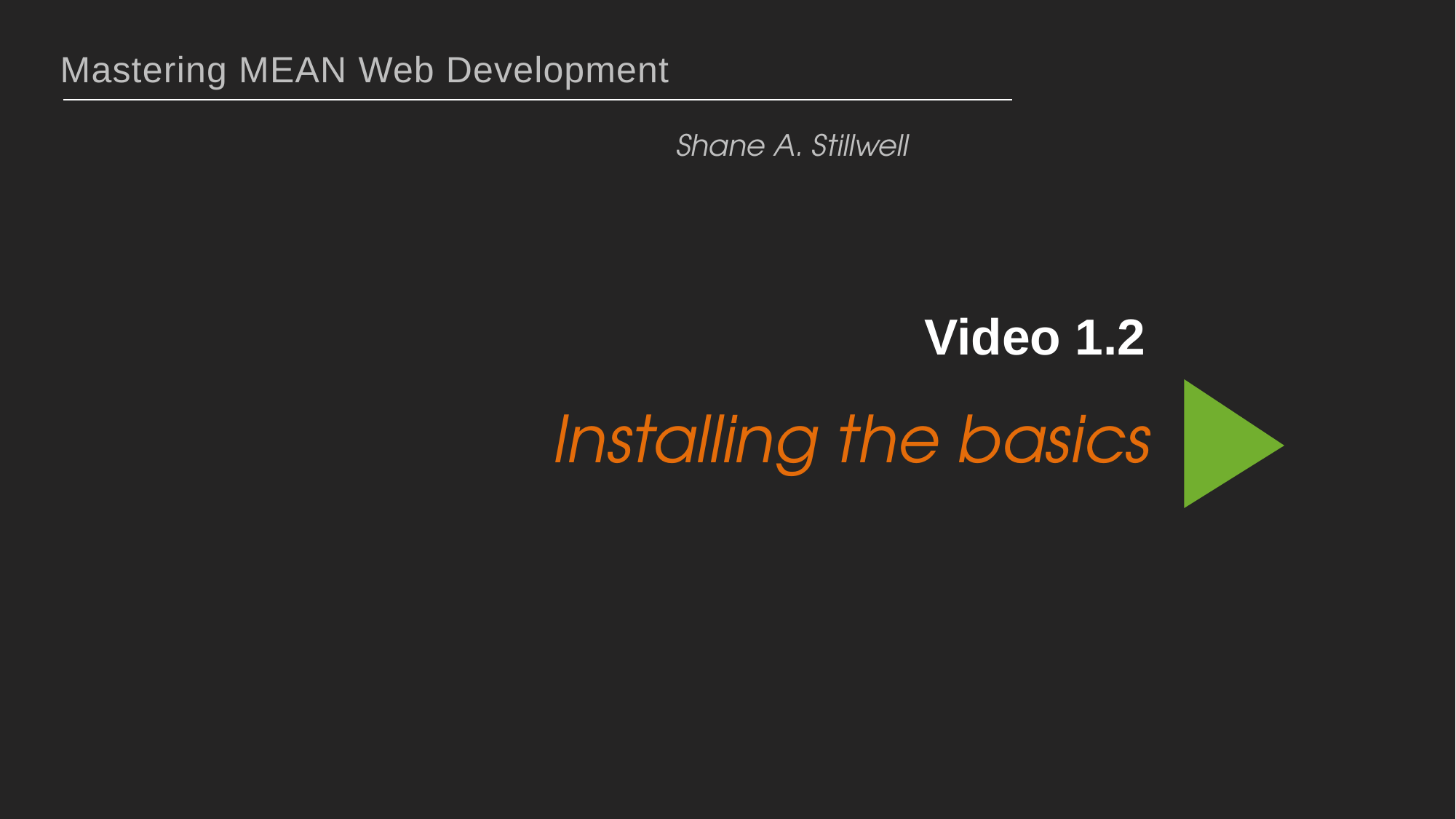

Mastering MEAN Web Development
Shane A. Stillwell
Video 1.2
Installing the basics